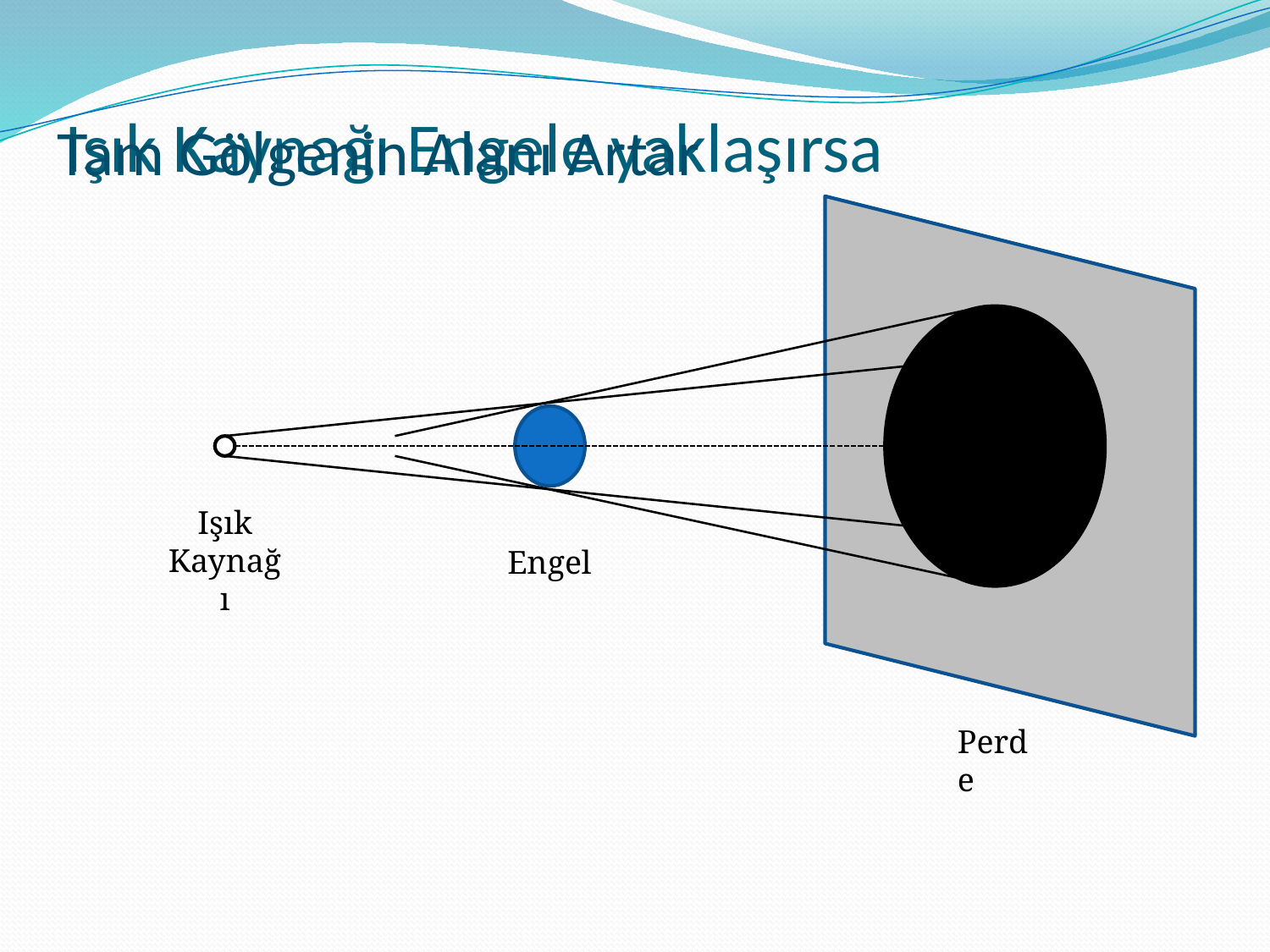

# Işık Kaynağı Engele yaklaşırsa
Tam Gölgenin Alanı Artar

Işık
Kaynağı
Engel
Perde